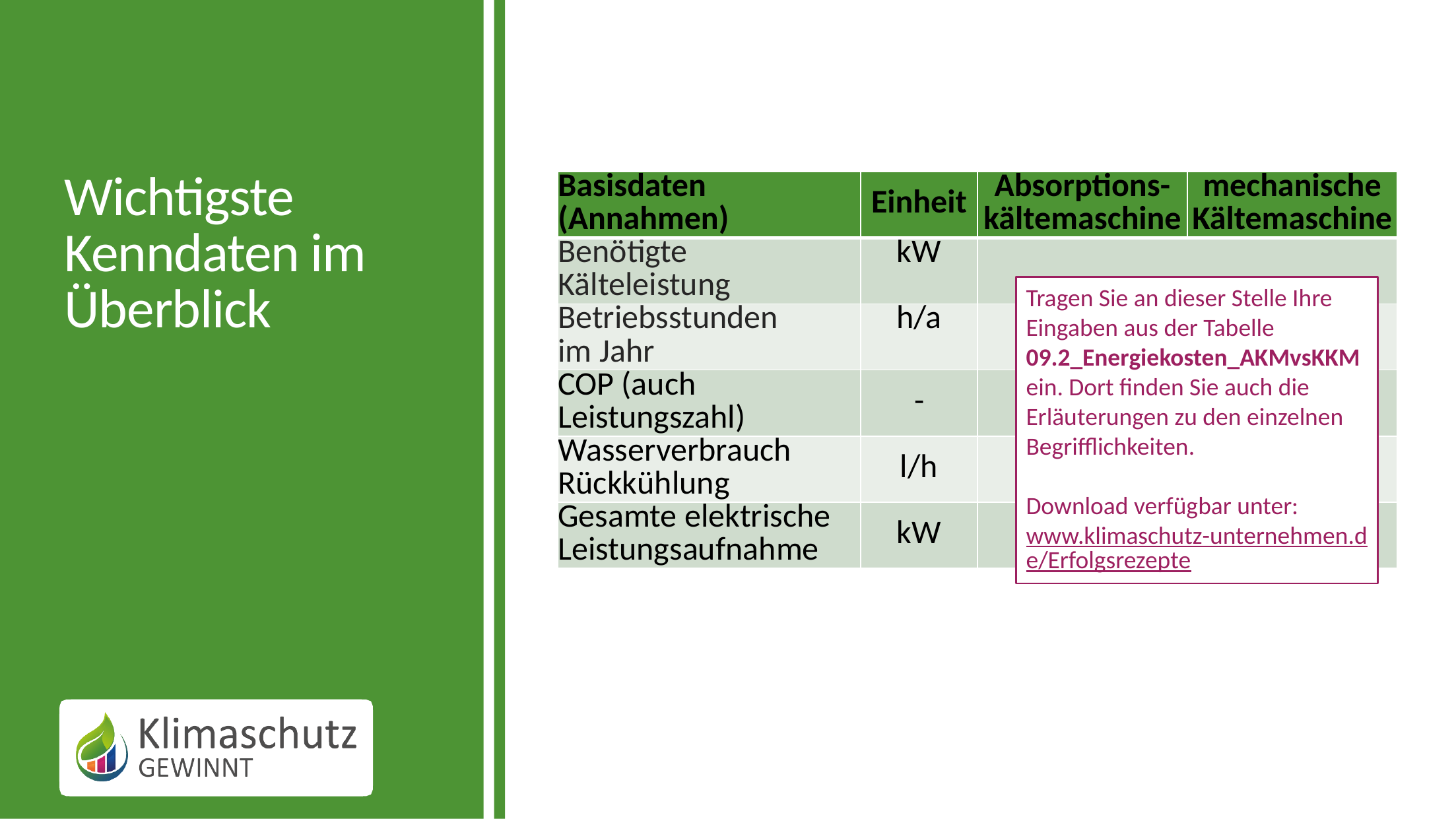

# Wichtigste Kenndaten im Überblick
| Basisdaten (Annahmen) | Einheit | Absorptions-kältemaschine | mechanische Kältemaschine |
| --- | --- | --- | --- |
| Benötigte Kälteleistung | kW |  |  |
| Betriebsstunden im Jahr | h/a |  |  |
| COP (auch Leistungszahl) | - | 0,72 | 4,2 |
| Wasserverbrauch Rückkühlung | l/h | 1709 | 0 |
| Gesamte elektrische Leistungsaufnahme | kW | 14,0 | 55,6 |
Tragen Sie an dieser Stelle Ihre Eingaben aus der Tabelle 09.2_Energiekosten_AKMvsKKM ein. Dort finden Sie auch die Erläuterungen zu den einzelnen Begrifflichkeiten.

Download verfügbar unter:
www.klimaschutz-unternehmen.de/Erfolgsrezepte